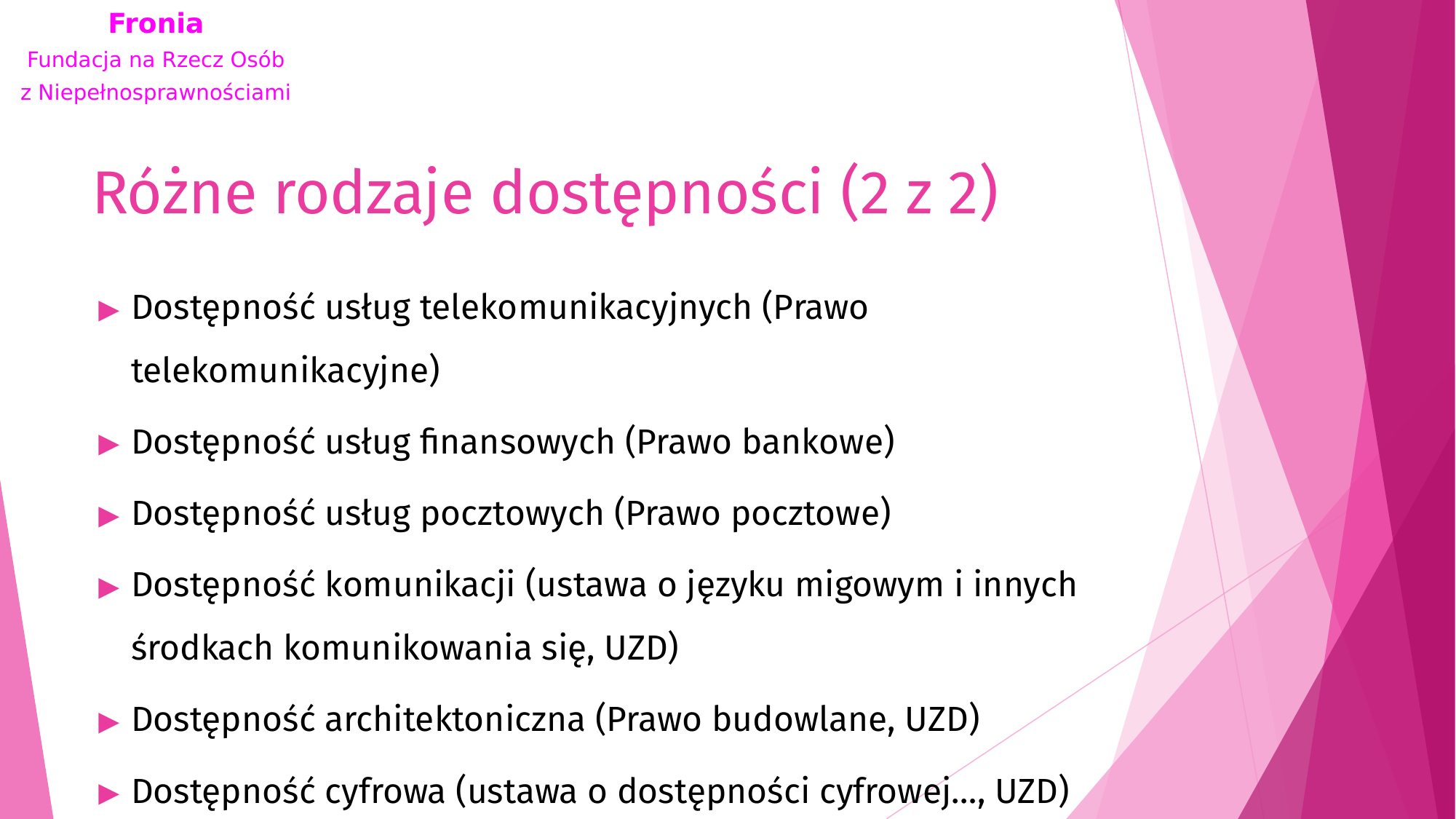

# Różne rodzaje dostępności (2 z 2)
Dostępność usług telekomunikacyjnych (Prawo telekomunikacyjne)
Dostępność usług finansowych (Prawo bankowe)
Dostępność usług pocztowych (Prawo pocztowe)
Dostępność komunikacji (ustawa o języku migowym i innych środkach komunikowania się, UZD)
Dostępność architektoniczna (Prawo budowlane, UZD)
Dostępność cyfrowa (ustawa o dostępności cyfrowej…, UZD)